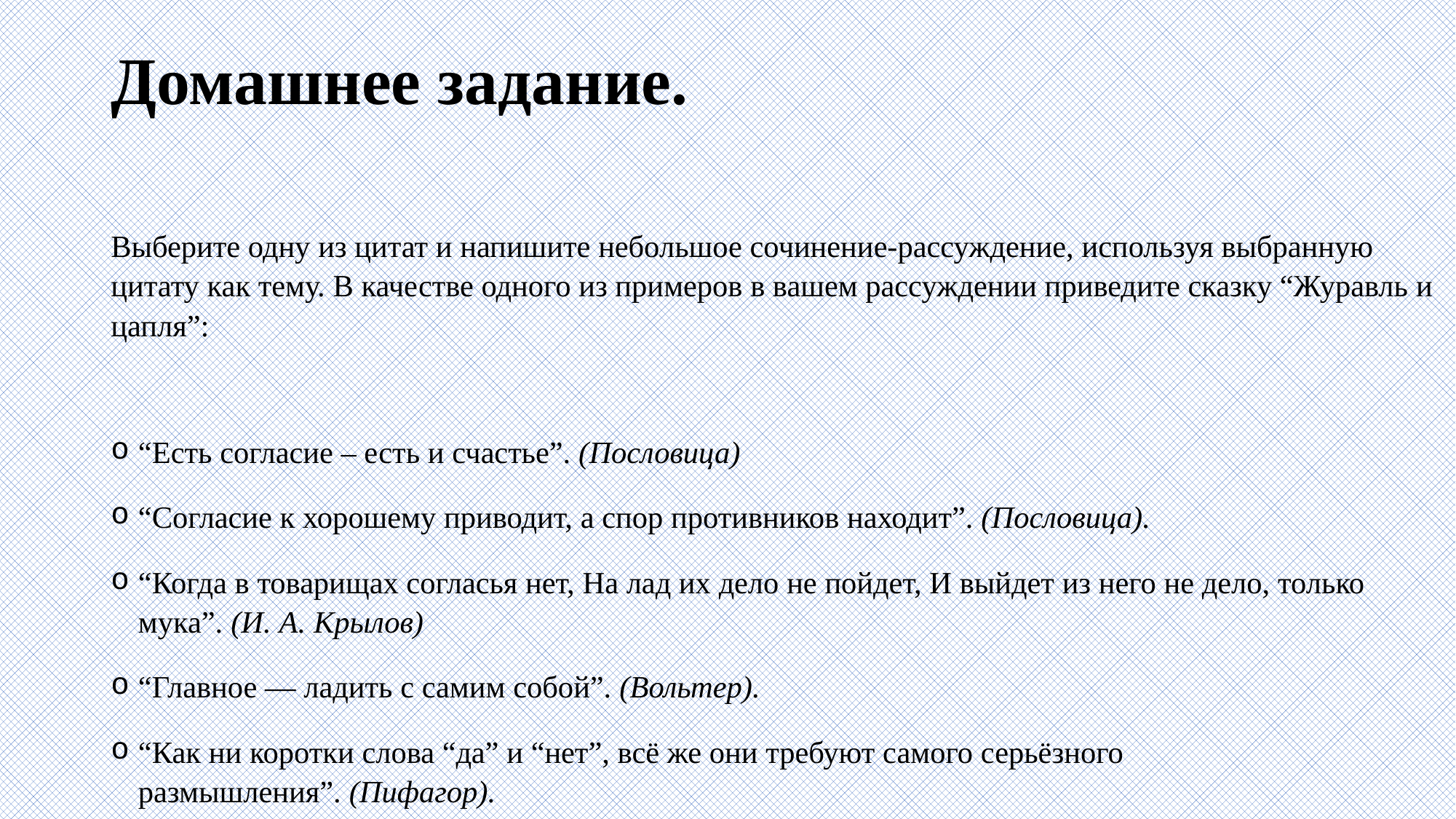

# Домашнее задание.
Выберите одну из цитат и напишите небольшое сочинение-рассуждение, используя выбранную цитату как тему. В качестве одного из примеров в вашем рассуждении приведите сказку “Журавль и цапля”:

“Есть согласие – есть и счастье”. (Пословица)
“Согласие к хорошему приводит, а спор противников находит”. (Пословица).
“Когда в товарищах согласья нет, На лад их дело не пойдет, И выйдет из него не дело, только мука”. (И. А. Крылов)
“Главное — ладить с самим собой”. (Вольтер).
“Как ни коротки слова “да” и “нет”, всё же они требуют самого серьёзного размышления”. (Пифагор).